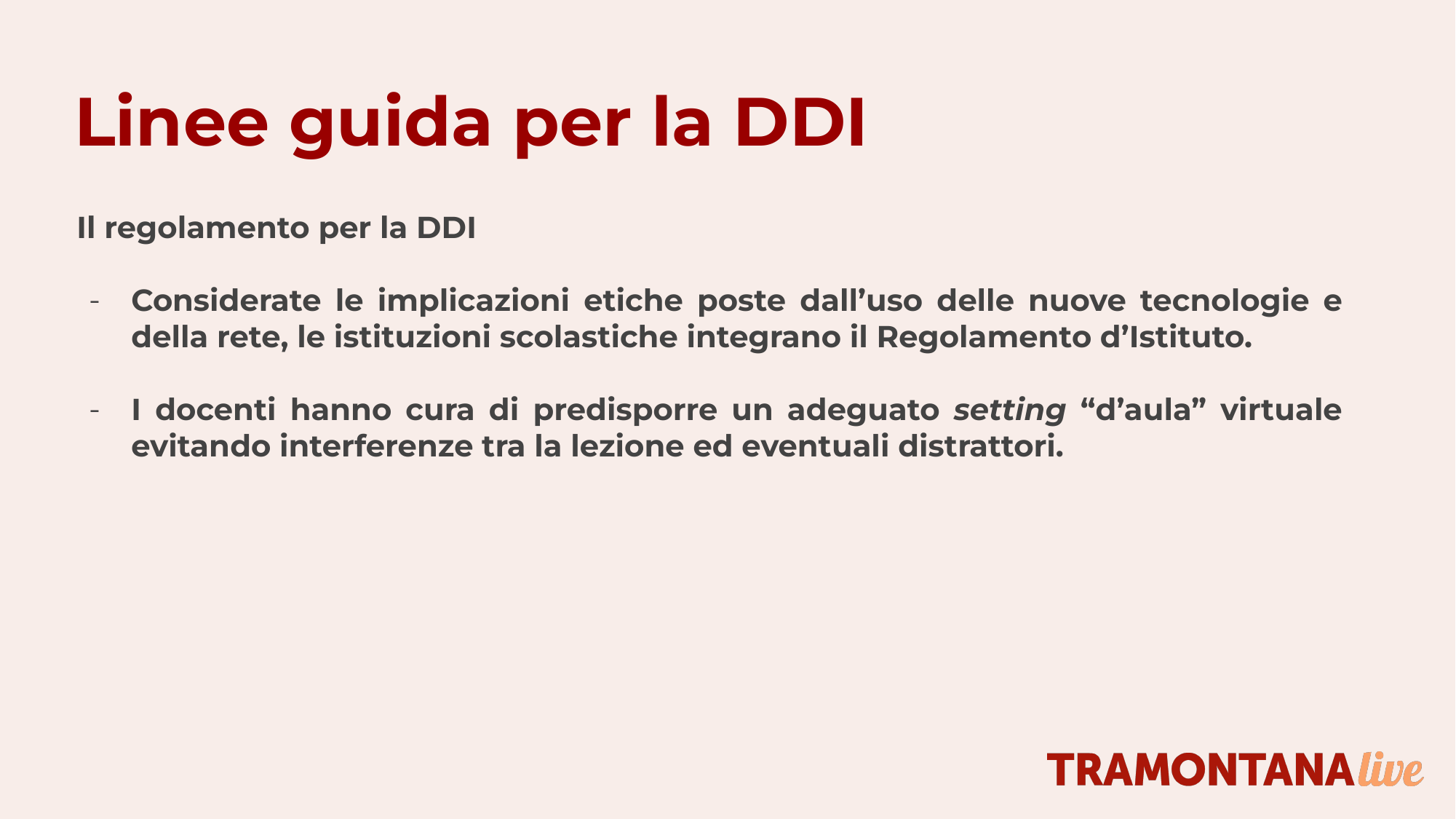

Linee guida per la DDI
Il regolamento per la DDI

Considerate le implicazioni etiche poste dall’uso delle nuove tecnologie e della rete, le istituzioni scolastiche integrano il Regolamento d’Istituto.

I docenti hanno cura di predisporre un adeguato setting “d’aula” virtuale evitando interferenze tra la lezione ed eventuali distrattori.